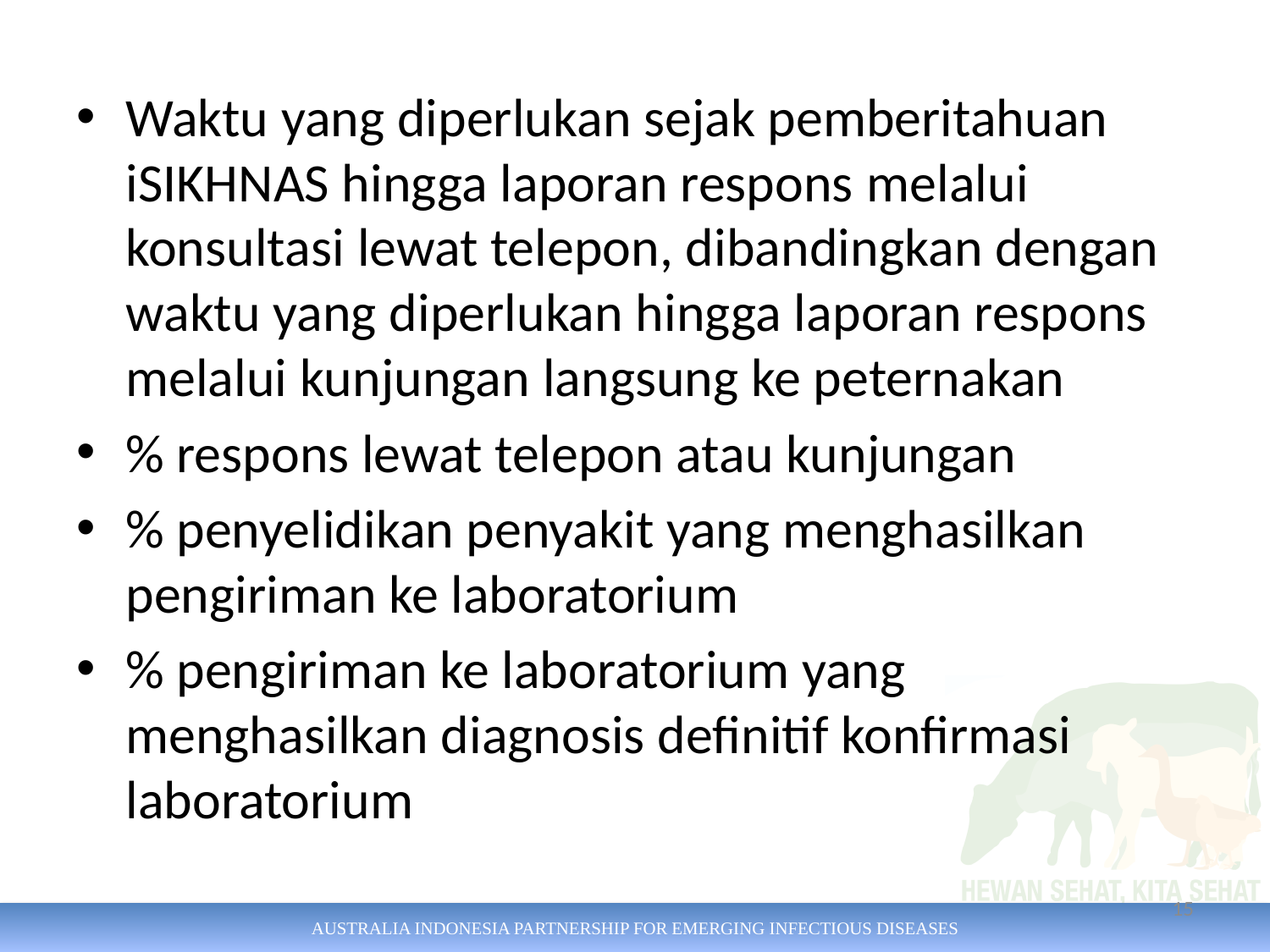

Waktu yang diperlukan sejak pemberitahuan iSIKHNAS hingga laporan respons melalui konsultasi lewat telepon, dibandingkan dengan waktu yang diperlukan hingga laporan respons melalui kunjungan langsung ke peternakan
% respons lewat telepon atau kunjungan
% penyelidikan penyakit yang menghasilkan pengiriman ke laboratorium
% pengiriman ke laboratorium yang menghasilkan diagnosis definitif konfirmasi laboratorium

15